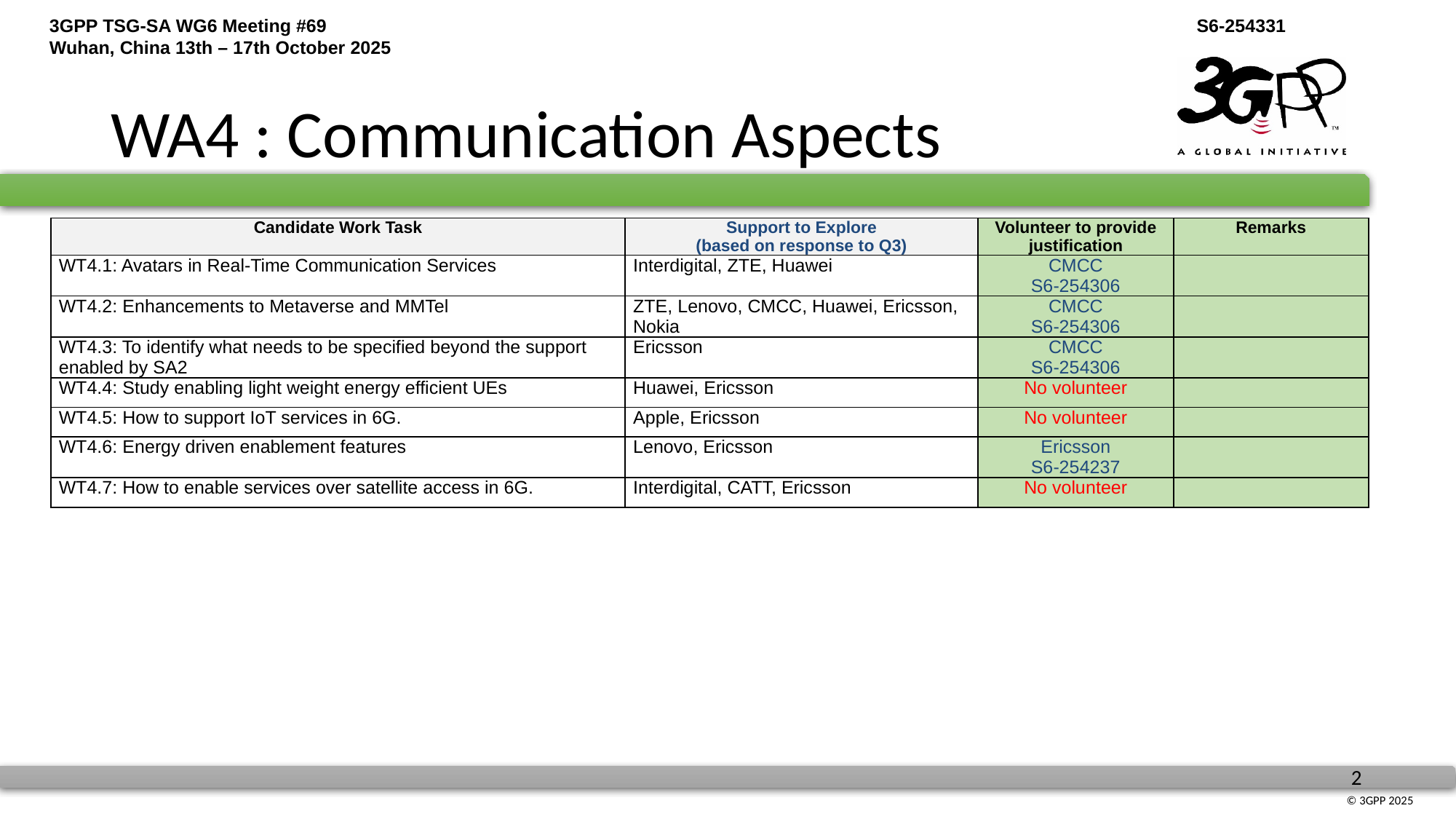

# WA4 : Communication Aspects
| Candidate Work Task | Support to Explore (based on response to Q3) | Volunteer to provide justification | Remarks |
| --- | --- | --- | --- |
| WT4.1: Avatars in Real-Time Communication Services | Interdigital, ZTE, Huawei | CMCC S6-254306 |  |
| WT4.2: Enhancements to Metaverse and MMTel | ZTE, Lenovo, CMCC, Huawei, Ericsson, Nokia | CMCC S6-254306 |  |
| WT4.3: To identify what needs to be specified beyond the support enabled by SA2 | Ericsson | CMCC S6-254306 |  |
| WT4.4: Study enabling light weight energy efficient UEs | Huawei, Ericsson | No volunteer |  |
| WT4.5: How to support IoT services in 6G. | Apple, Ericsson | No volunteer |  |
| WT4.6: Energy driven enablement features | Lenovo, Ericsson | Ericsson S6-254237 |  |
| WT4.7: How to enable services over satellite access in 6G. | Interdigital, CATT, Ericsson | No volunteer |  |